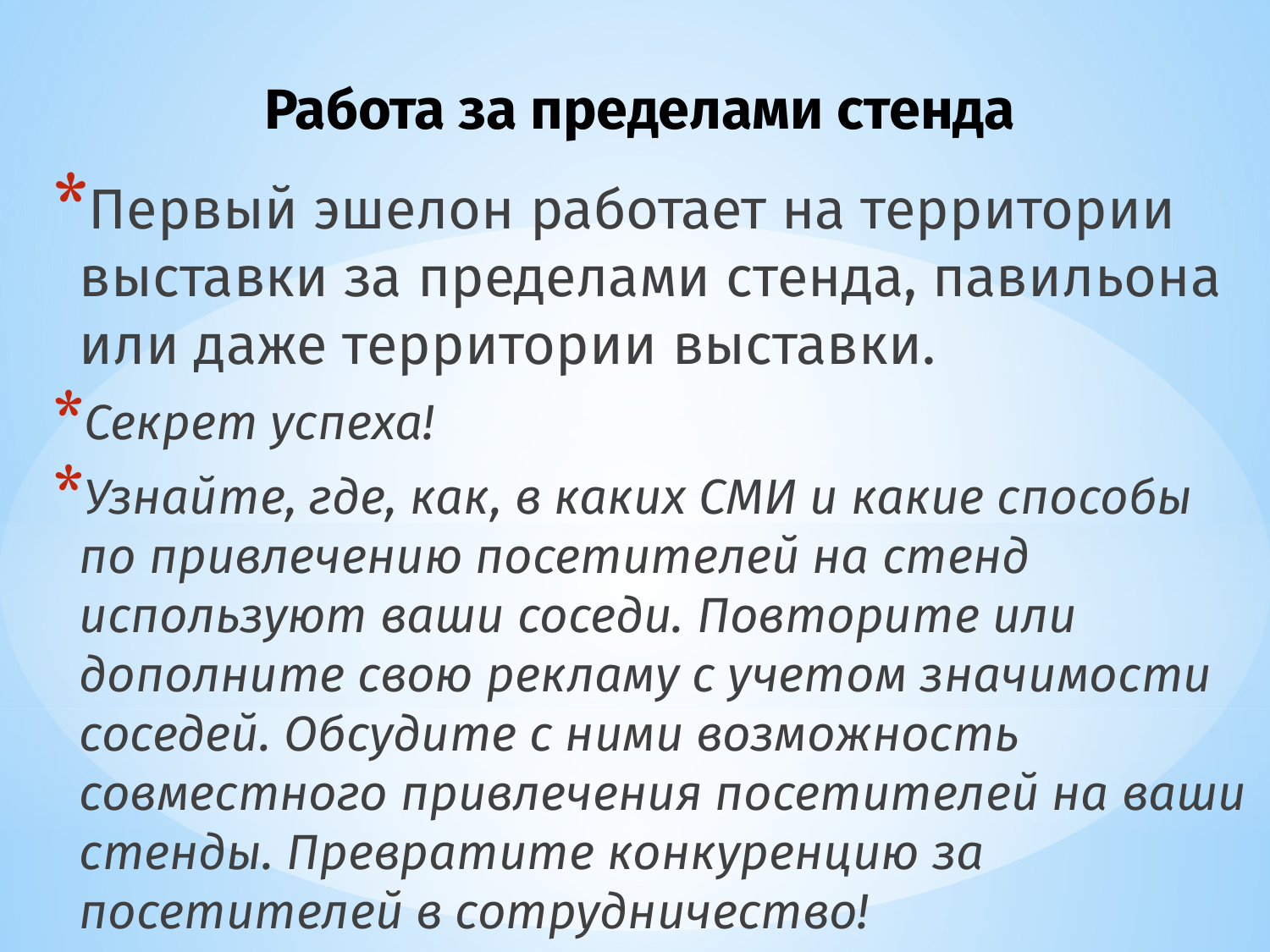

# Работа за пределами стенда
Первый эшелон работает на территории выставки за пределами стенда, павильона или даже территории выставки.
Секрет успеха!
Узнайте, где, как, в каких СМИ и какие способы по привлечению посетителей на стенд используют ваши соседи. Повторите или дополните свою рекламу с учетом значимости соседей. Обсудите с ними возможность совместного привлечения посетителей на ваши стенды. Превратите конкуренцию за посетителей в сотрудничество!